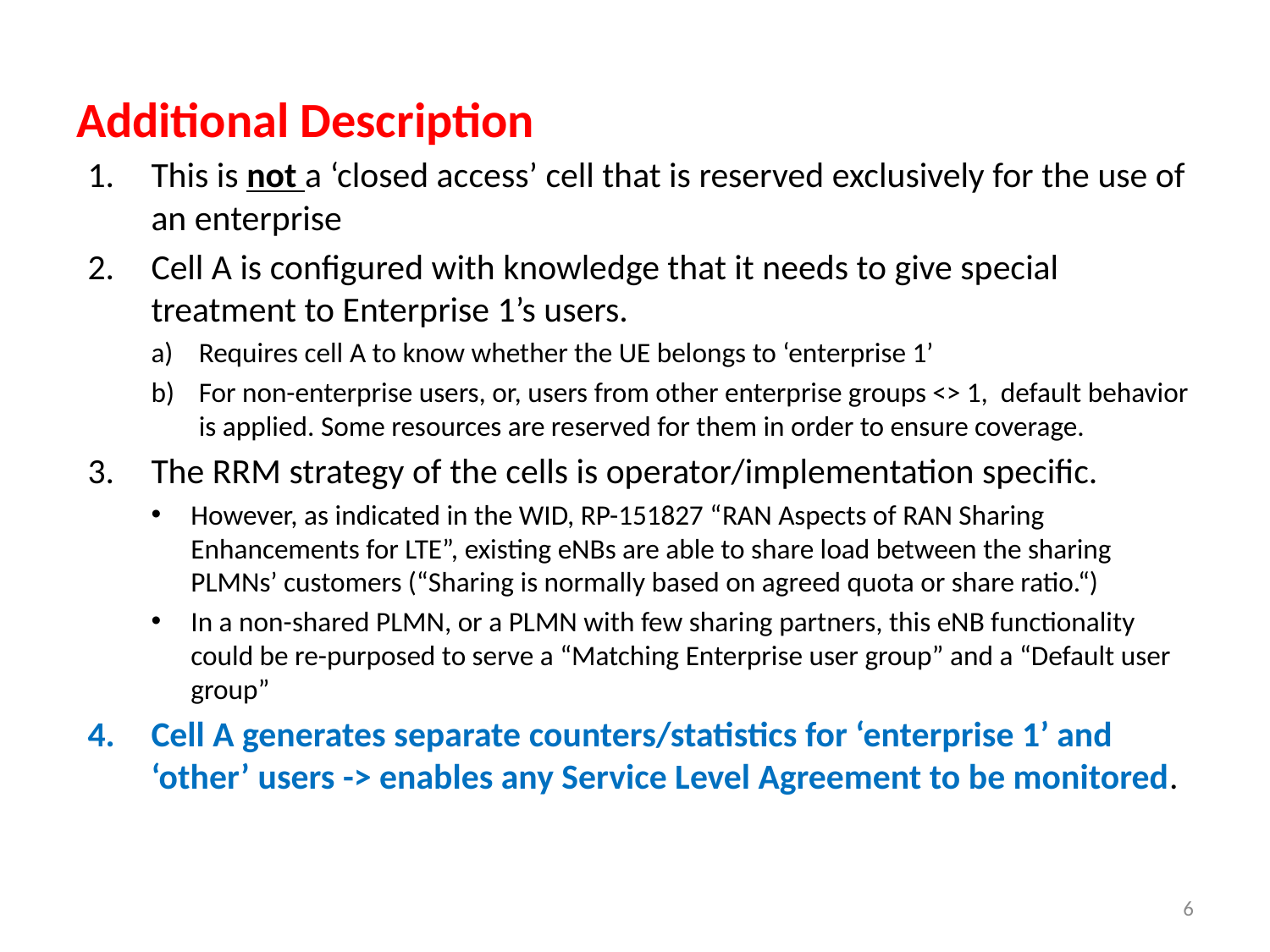

# Additional Description
This is not a ‘closed access’ cell that is reserved exclusively for the use of an enterprise
Cell A is configured with knowledge that it needs to give special treatment to Enterprise 1’s users.
Requires cell A to know whether the UE belongs to ‘enterprise 1’
For non-enterprise users, or, users from other enterprise groups <> 1,  default behavior is applied. Some resources are reserved for them in order to ensure coverage.
The RRM strategy of the cells is operator/implementation specific.
However, as indicated in the WID, RP-151827 “RAN Aspects of RAN Sharing Enhancements for LTE”, existing eNBs are able to share load between the sharing PLMNs’ customers (“Sharing is normally based on agreed quota or share ratio.“)
In a non-shared PLMN, or a PLMN with few sharing partners, this eNB functionality could be re-purposed to serve a “Matching Enterprise user group” and a “Default user group”
Cell A generates separate counters/statistics for ‘enterprise 1’ and ‘other’ users -> enables any Service Level Agreement to be monitored.

6